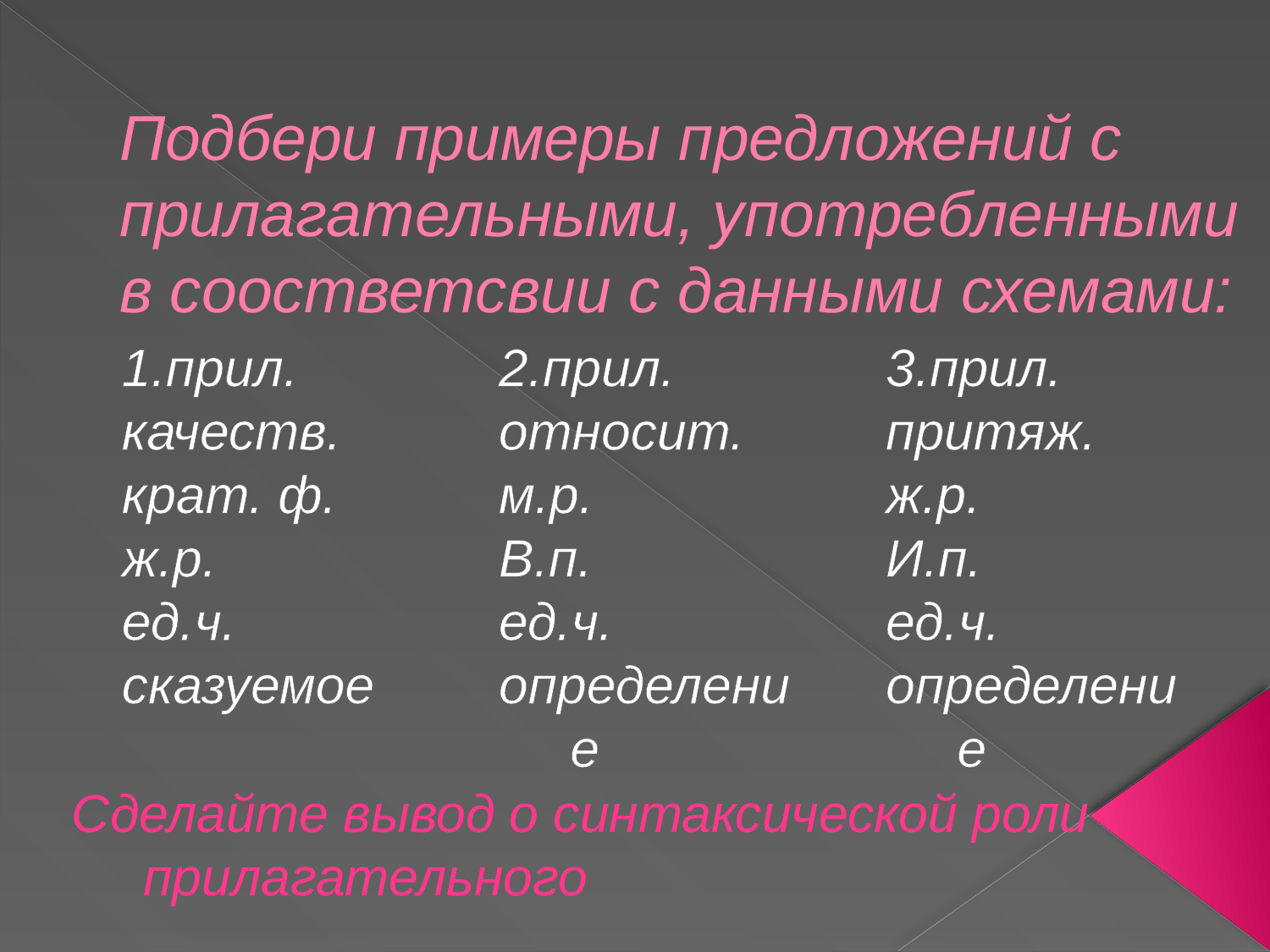

# Подбери примеры предложений с прилагательными, употребленными в соостветсвии с данными схемами:
1.прил.
качеств.
крат. ф.
ж.р.
ед.ч.
сказуемое

2.прил.
относит.
м.р.
В.п.
ед.ч.
определение

3.прил.
притяж.
ж.р.
И.п.
ед.ч.
определение

Сделайте вывод о синтаксической роли прилагательного